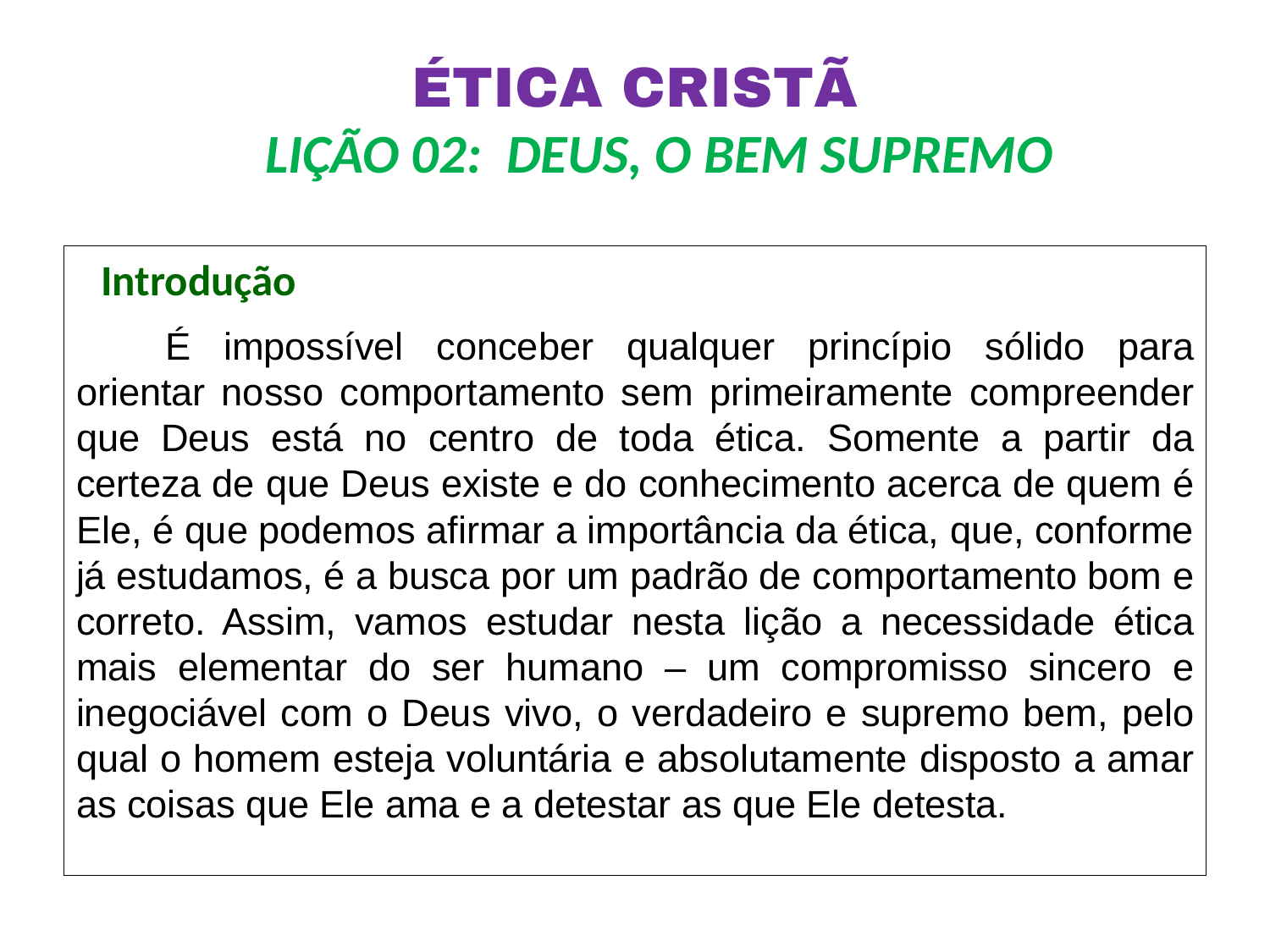

# ÉTICA CRISTÃ LIÇÃO 02:  DEUS, O BEM SUPREMO
   Introdução

	É impossível conceber qualquer princípio sólido para orientar nosso comportamento sem primeiramente compreender que Deus está no centro de toda ética. Somente a partir da certeza de que Deus existe e do conhecimento acerca de quem é Ele, é que podemos afirmar a importância da ética, que, conforme já estudamos, é a busca por um padrão de comportamento bom e correto. Assim, vamos estudar nesta lição a necessidade ética mais elementar do ser humano – um compromisso sincero e inegociável com o Deus vivo, o verdadeiro e supremo bem, pelo qual o homem esteja voluntária e absolutamente disposto a amar as coisas que Ele ama e a detestar as que Ele detesta.